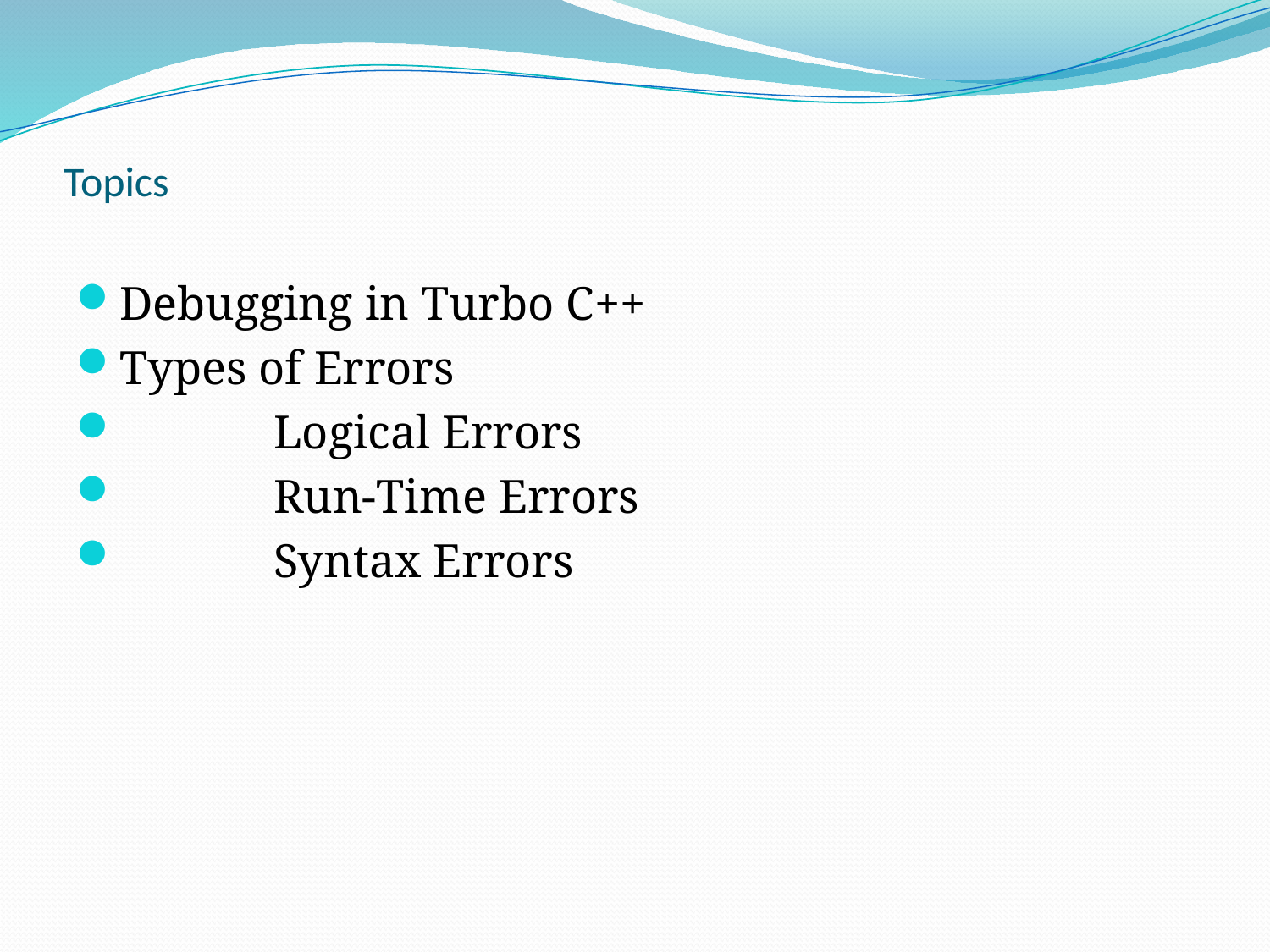

# Topics
Debugging in Turbo C++
Types of Errors
             Logical Errors
             Run-Time Errors
             Syntax Errors